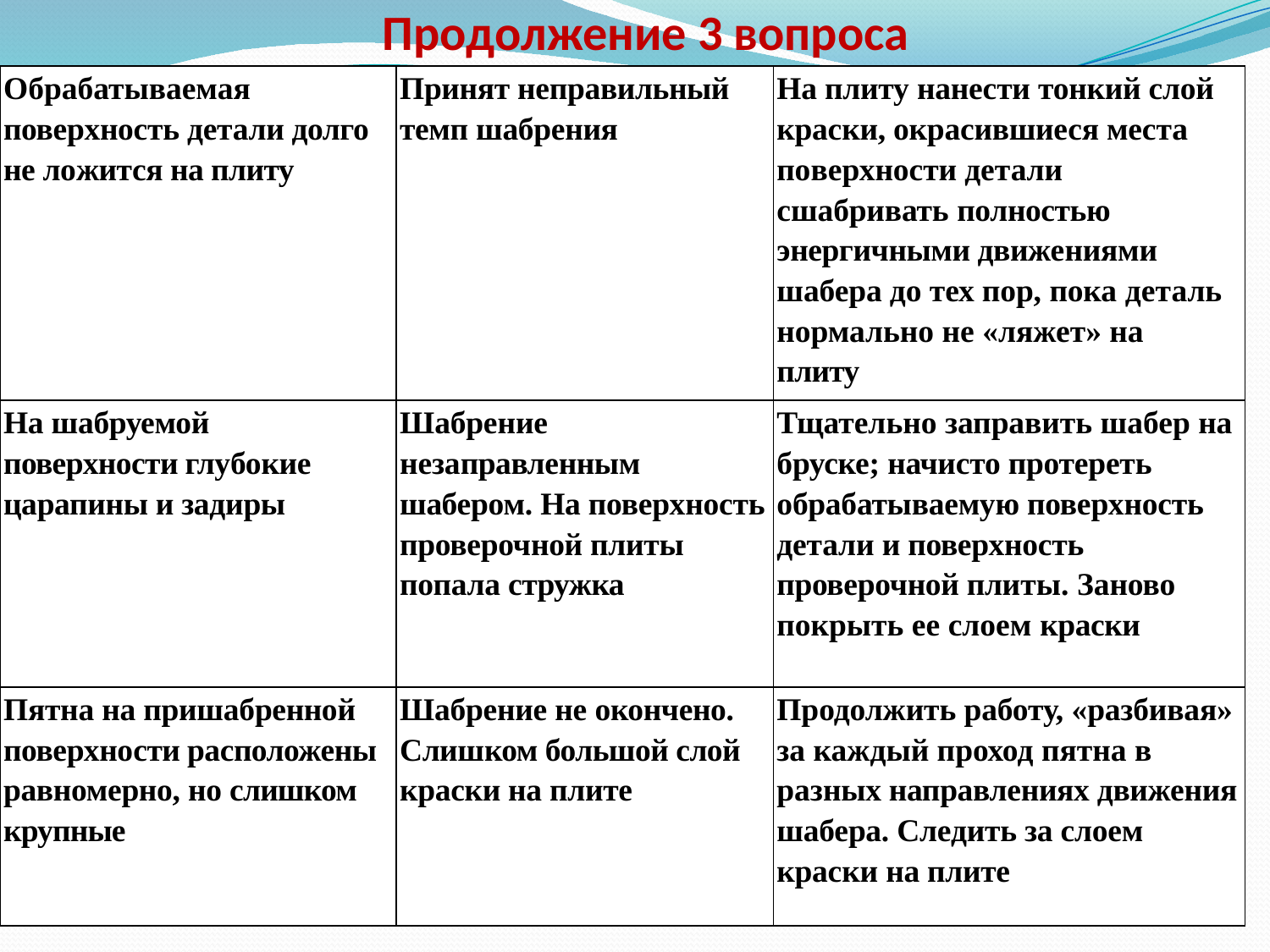

# Продолжение 3 вопроса
| Обрабатываемая поверхность детали долго не ложится на плиту | Принят неправильный темп шабрения | На плиту нанести тонкий слой краски, окрасившиеся места поверхности детали сшабривать полностью энергичными движениями шабера до тех пор, пока деталь нормально не «ляжет» на плиту |
| --- | --- | --- |
| На шабруемой поверхности глубокие царапины и задиры | Шабрение незаправленным шабером. На поверхность проверочной плиты попала стружка | Тщательно заправить шабер на бруске; начисто протереть обрабатываемую поверхность детали и поверхность проверочной плиты. Заново покрыть ее слоем краски |
| Пятна на пришабренной поверхности расположены равномерно, но слишком крупные | Шабрение не окончено. Слишком большой слой краски на плите | Продолжить работу, «разбивая» за каждый проход пятна в разных направлениях движения шабера. Следить за слоем краски на плите |